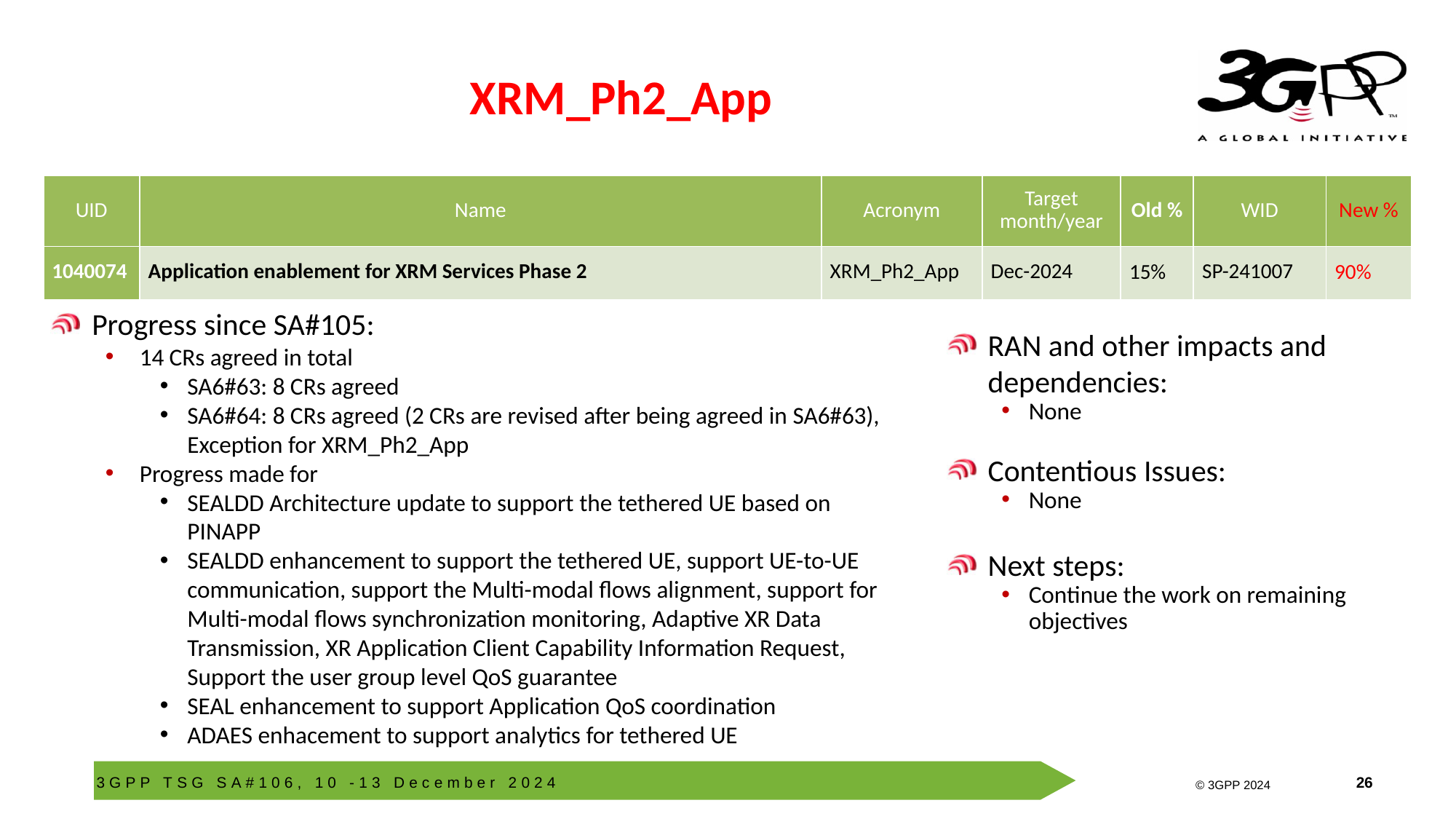

# XRM_Ph2_App
| UID | Name | Acronym | Target month/year | Old % | WID | New % |
| --- | --- | --- | --- | --- | --- | --- |
| 1040074 | Application enablement for XRM Services Phase 2 | XRM\_Ph2\_App | Dec-2024 | 15% | SP-241007 | 90% |
Progress since SA#105:
14 CRs agreed in total
SA6#63: 8 CRs agreed
SA6#64: 8 CRs agreed (2 CRs are revised after being agreed in SA6#63), Exception for XRM_Ph2_App
Progress made for
SEALDD Architecture update to support the tethered UE based on PINAPP
SEALDD enhancement to support the tethered UE, support UE-to-UE communication, support the Multi-modal flows alignment, support for Multi-modal flows synchronization monitoring, Adaptive XR Data Transmission, XR Application Client Capability Information Request, Support the user group level QoS guarantee
SEAL enhancement to support Application QoS coordination
ADAES enhacement to support analytics for tethered UE
RAN and other impacts and dependencies:
None

Contentious Issues:
None

Next steps:
Continue the work on remaining objectives